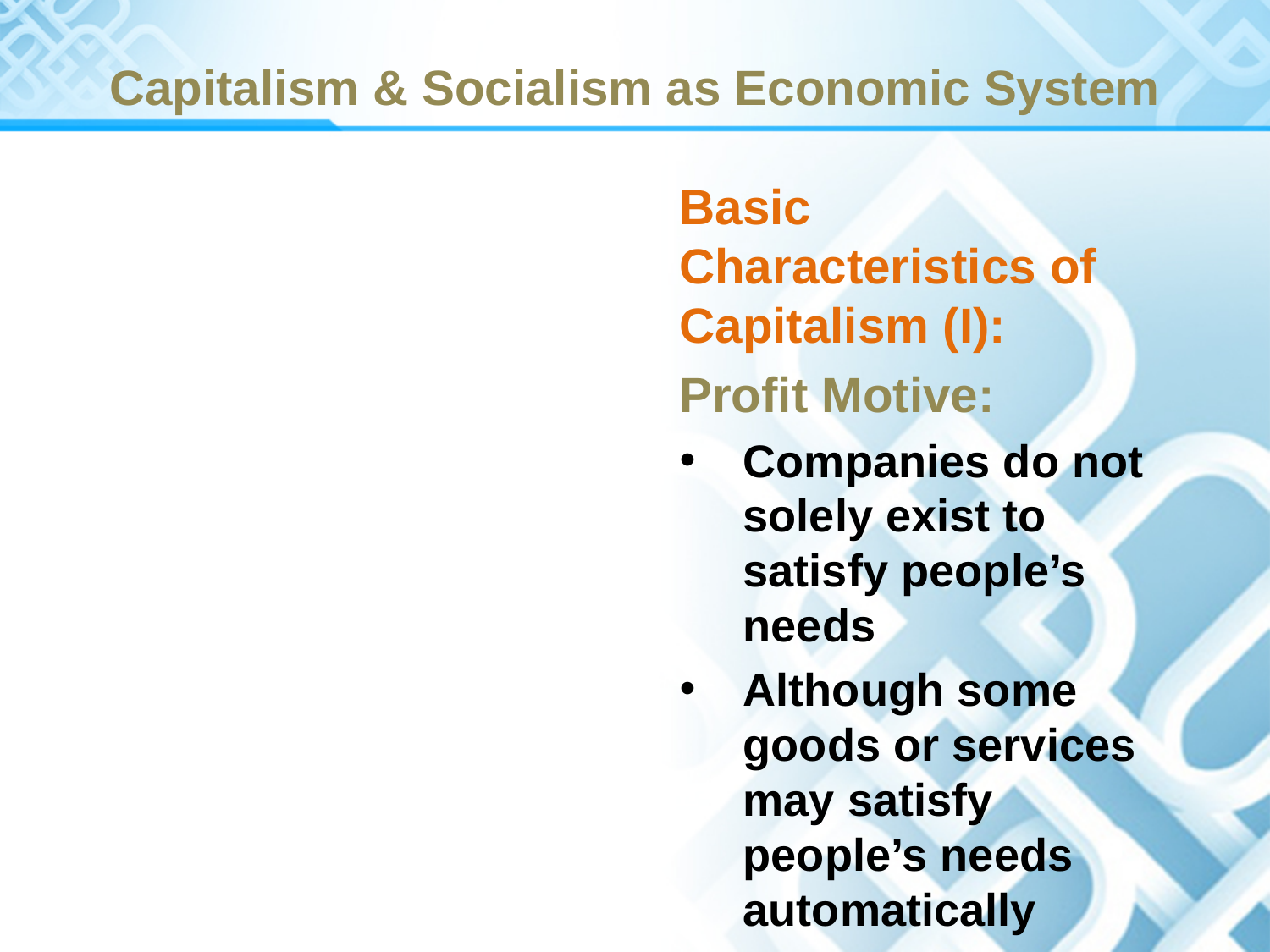

# Capitalism & Socialism as Economic System
Basic Characteristics of Capitalism (I):
Profit Motive:
Companies do not solely exist to satisfy people’s needs
Although some goods or services may satisfy people’s needs automatically